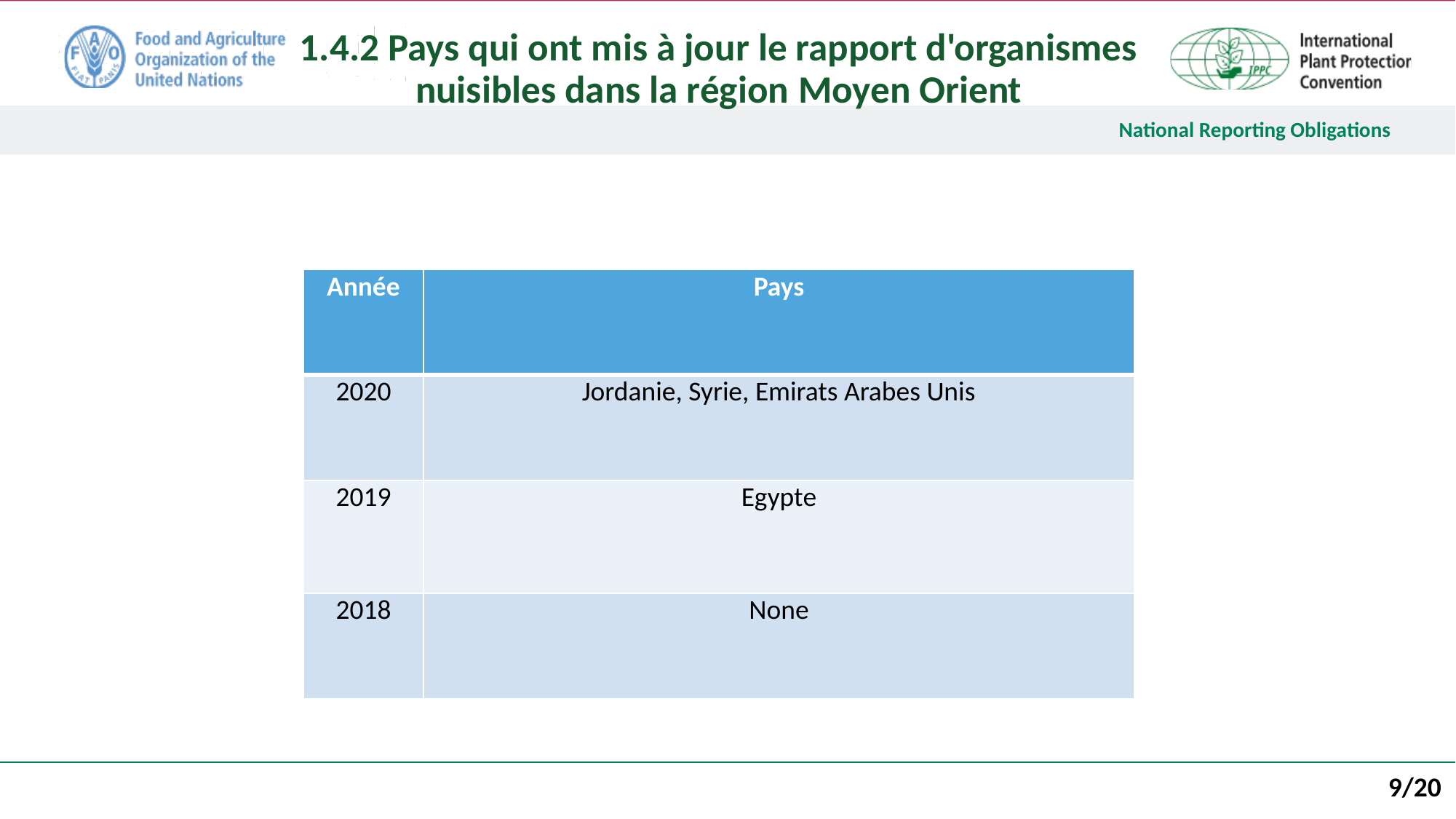

1.4.2 Pays qui ont mis à jour le rapport d'organismes nuisibles dans la région Moyen Orient
| Année | Pays |
| --- | --- |
| 2020 | Jordanie, Syrie, Emirats Arabes Unis |
| 2019 | Egypte |
| 2018 | None |
9/20